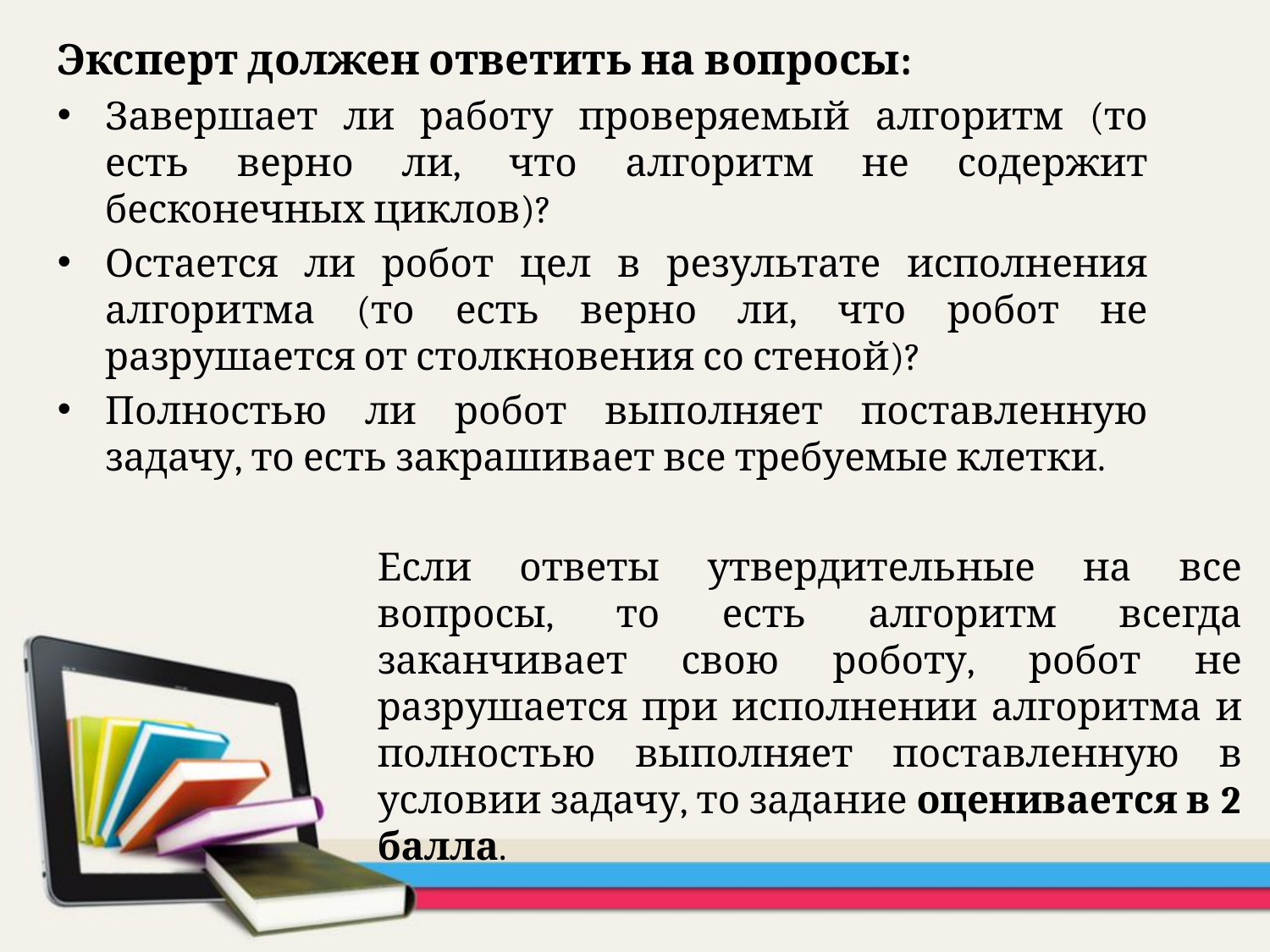

Эксперт должен ответить на вопросы:
Завершает ли работу проверяемый алгоритм (то есть верно ли, что алгоритм не содержит бесконечных циклов)?
Остается ли робот цел в результате исполнения алгоритма (то есть верно ли, что робот не разрушается от столкновения со стеной)?
Полностью ли робот выполняет поставленную задачу, то есть закрашивает все требуемые клетки.

Если ответы утвердительные на все вопросы, то есть алгоритм всегда заканчивает свою роботу, робот не разрушается при исполнении алгоритма и полностью выполняет поставленную в условии задачу, то задание оценивается в 2 балла.